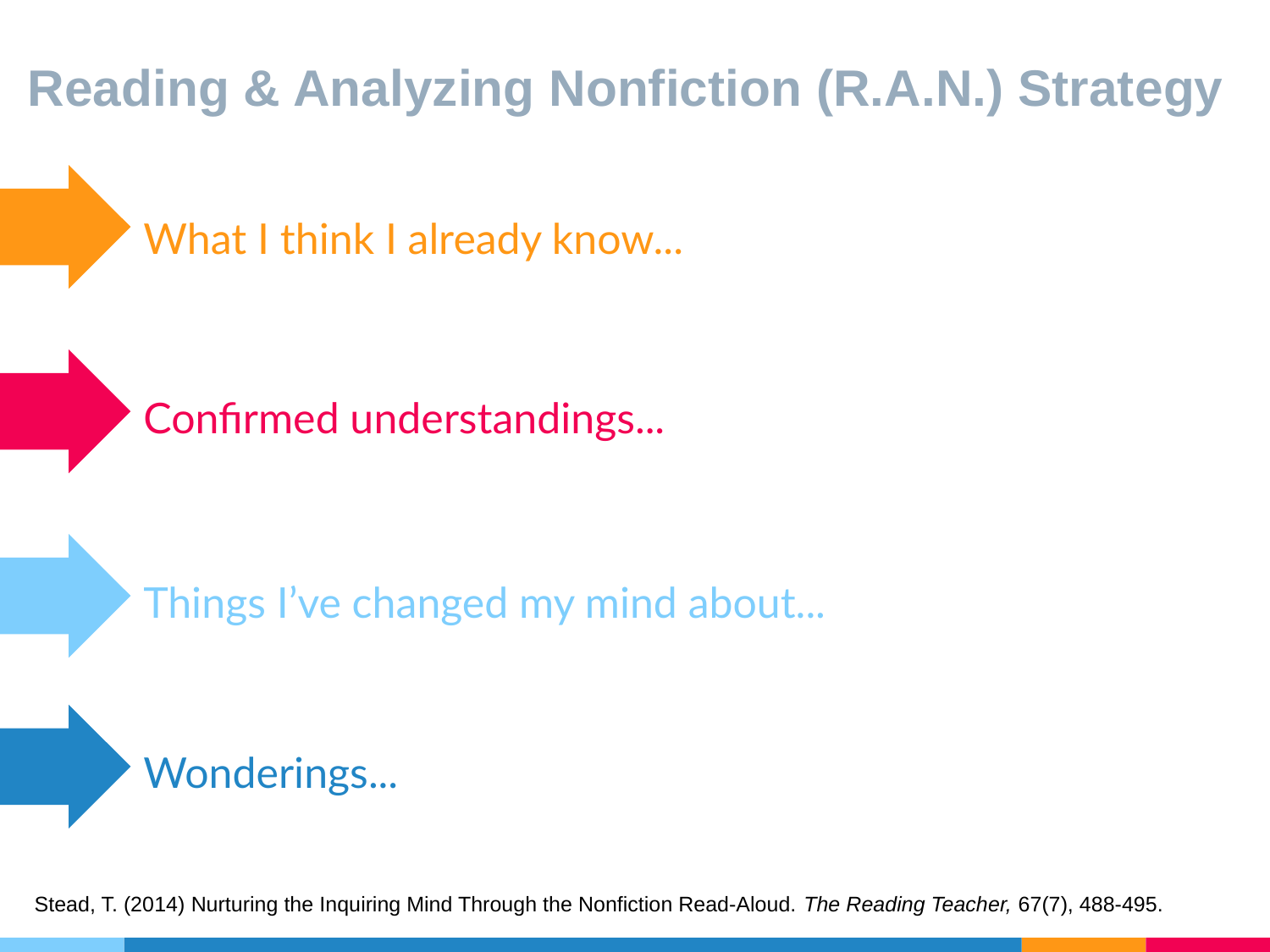

Reading & Analyzing Nonfiction (R.A.N.) Strategy

What I think I already know...

Confirmed understandings...

Things I’ve changed my mind about...

Wonderings...
Stead, T. (2014) Nurturing the Inquiring Mind Through the Nonfiction Read-Aloud. The Reading Teacher, 67(7), 488-495.